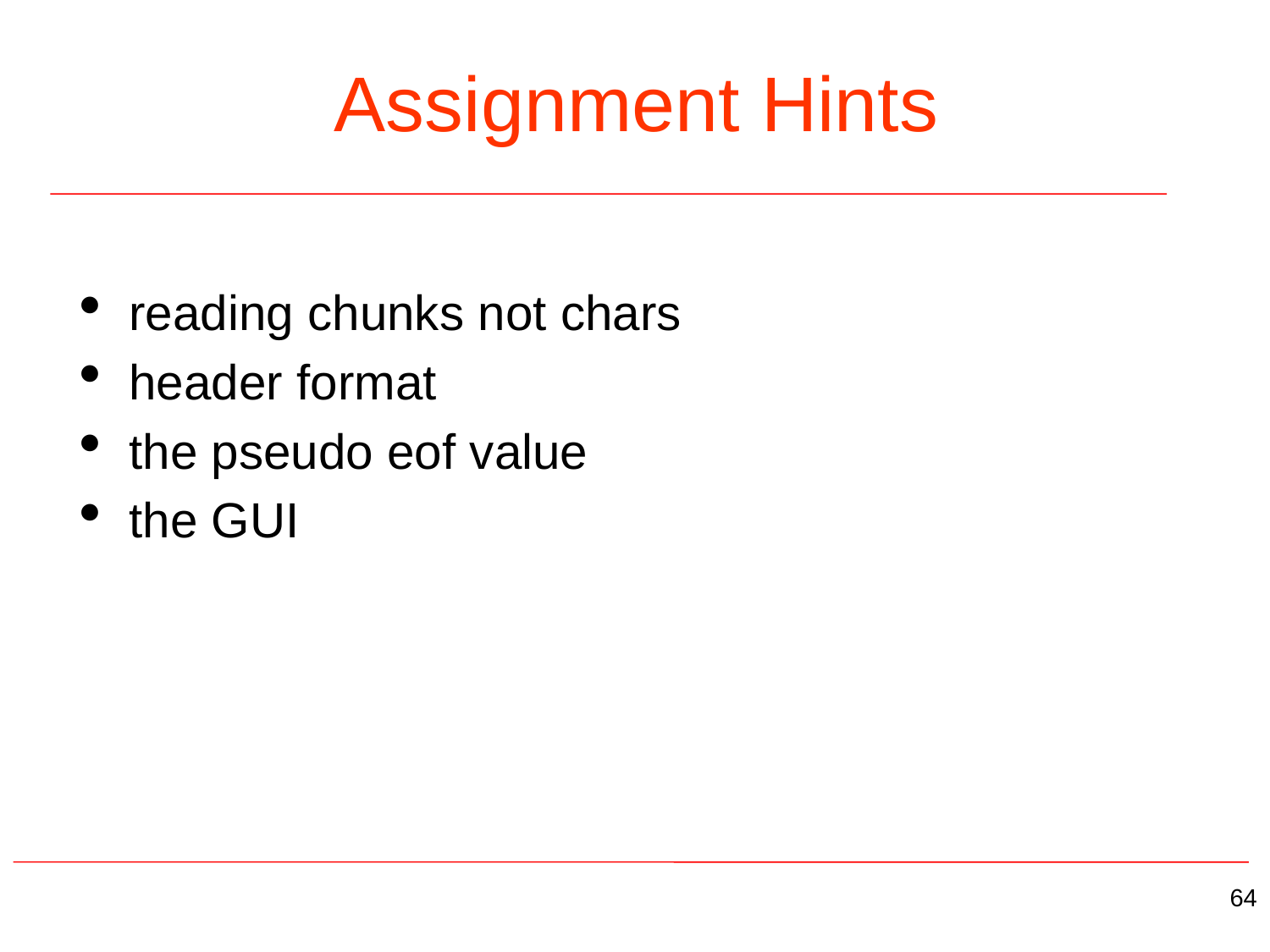

# Assignment Hints
reading chunks not chars
header format
the pseudo eof value
the GUI

64